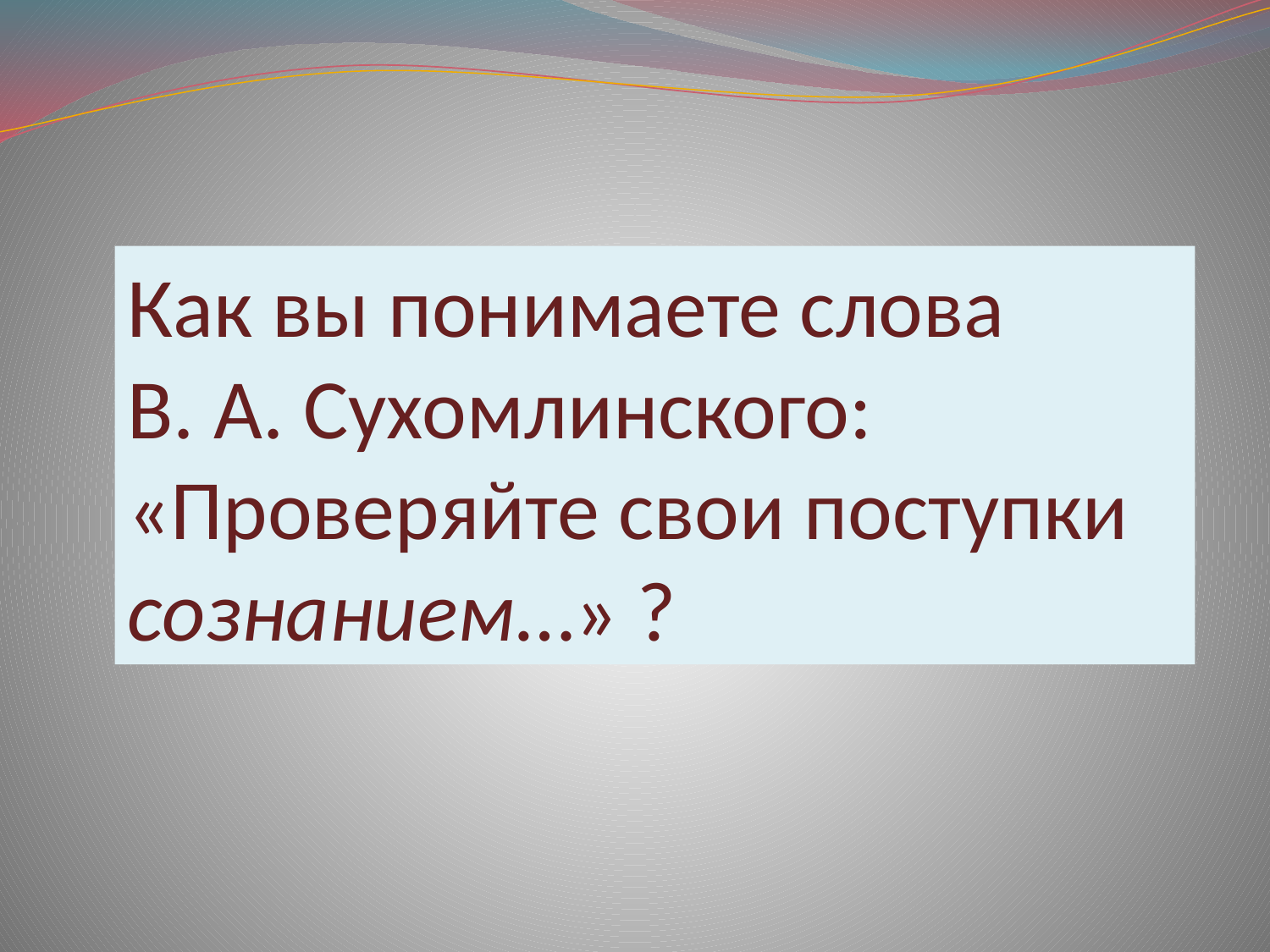

Как вы понимаете слова
В. А. Сухомлинского:
«Проверяйте свои поступки сознанием…» ?